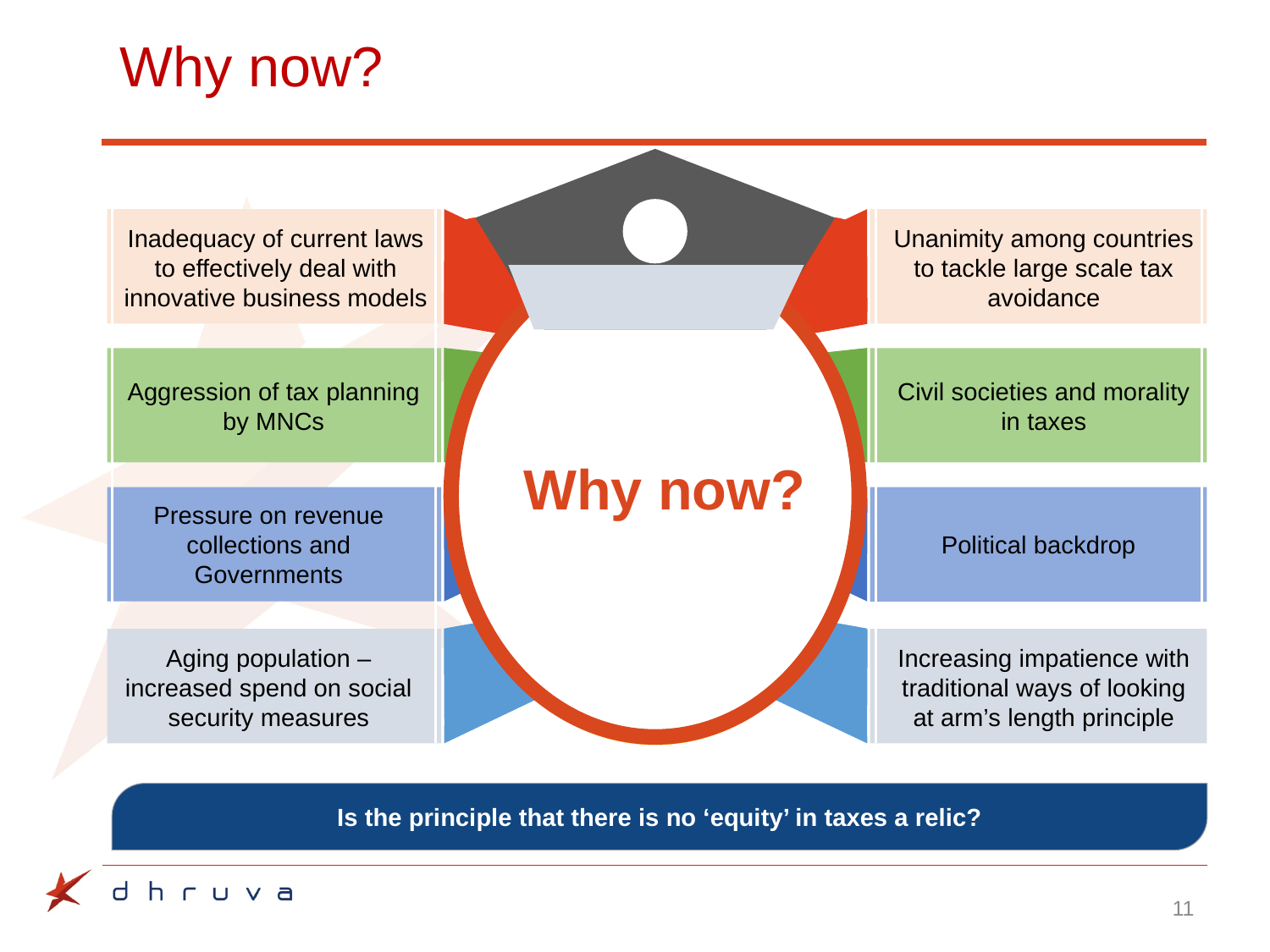

# Why now?

Inadequacy of current laws to effectively deal with innovative business models
Unanimity among countries to tackle large scale tax avoidance

Aggression of tax planning by MNCs
Civil societies and morality in taxes
Why now?

Political backdrop
Pressure on revenue collections and Governments

Aging population – increased spend on social security measures
Increasing impatience with traditional ways of looking at arm’s length principle

Is the principle that there is no ‘equity’ in taxes a relic?
11